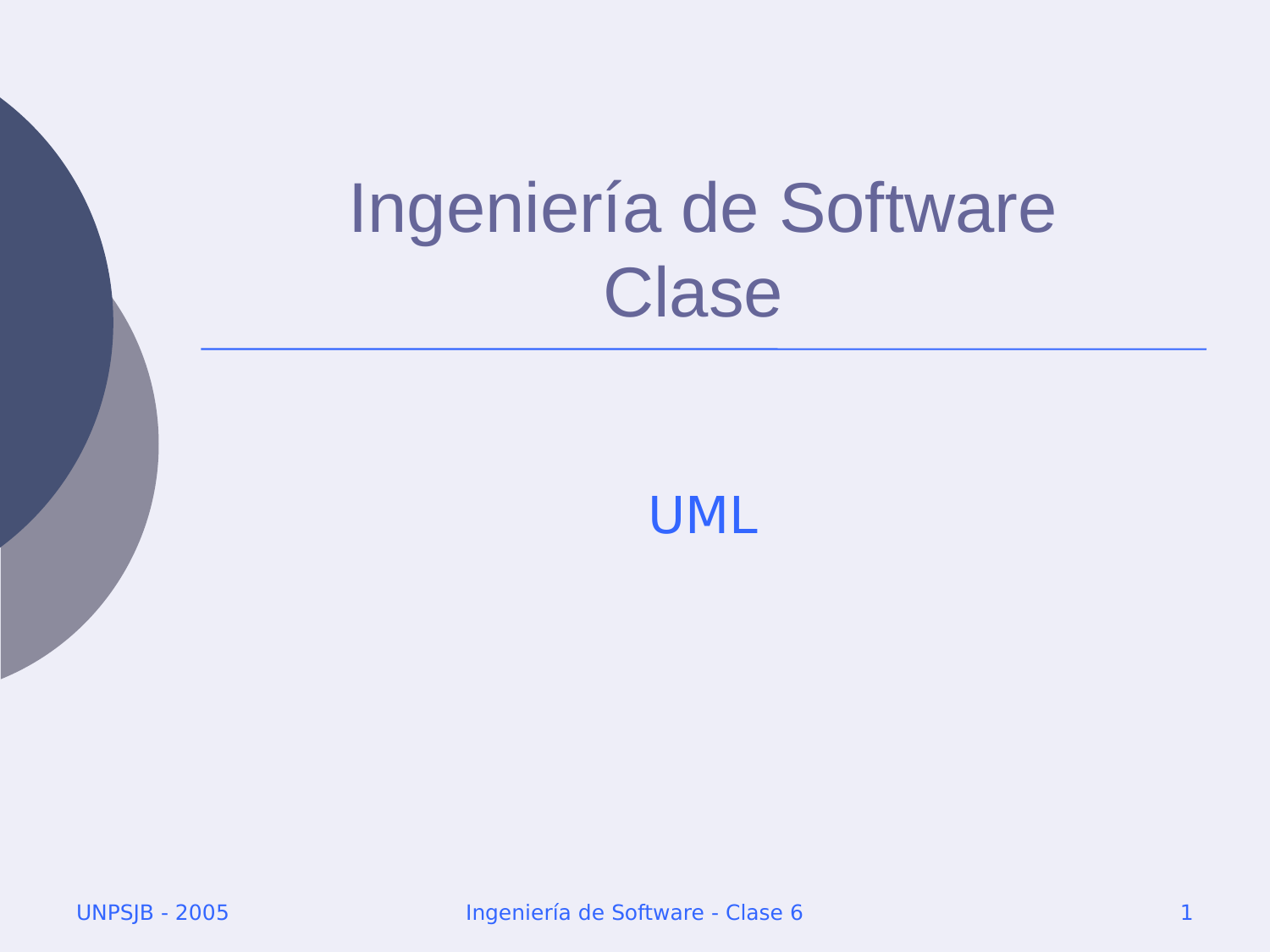

# Ingeniería de Software Clase
UML
UNPSJB - 2005
Ingeniería de Software - Clase 6
1